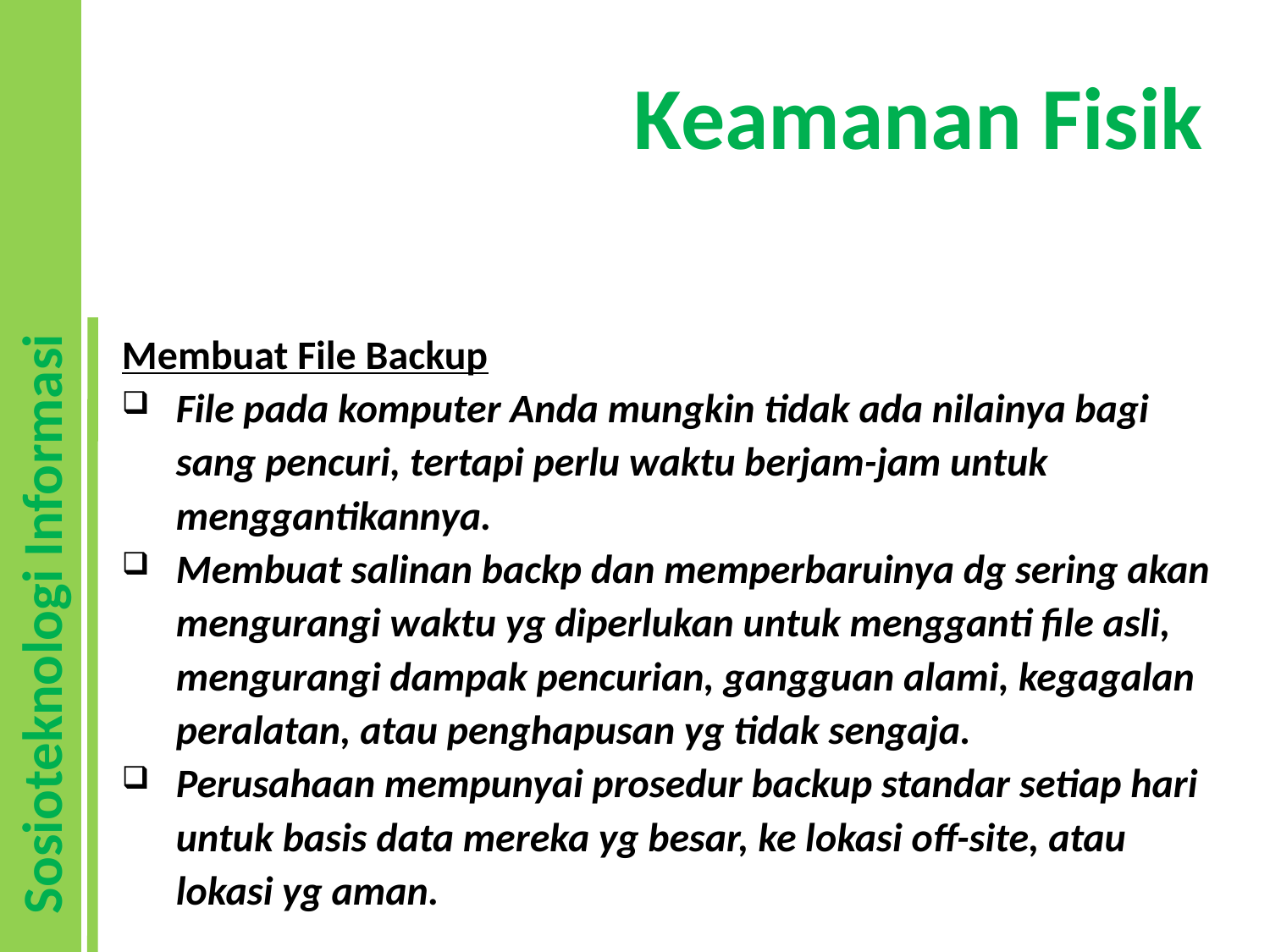

# Keamanan Fisik
Membuat File Backup
File pada komputer Anda mungkin tidak ada nilainya bagi sang pencuri, tertapi perlu waktu berjam-jam untuk menggantikannya.
Membuat salinan backp dan memperbaruinya dg sering akan mengurangi waktu yg diperlukan untuk mengganti file asli, mengurangi dampak pencurian, gangguan alami, kegagalan peralatan, atau penghapusan yg tidak sengaja.
Perusahaan mempunyai prosedur backup standar setiap hari untuk basis data mereka yg besar, ke lokasi off-site, atau lokasi yg aman.